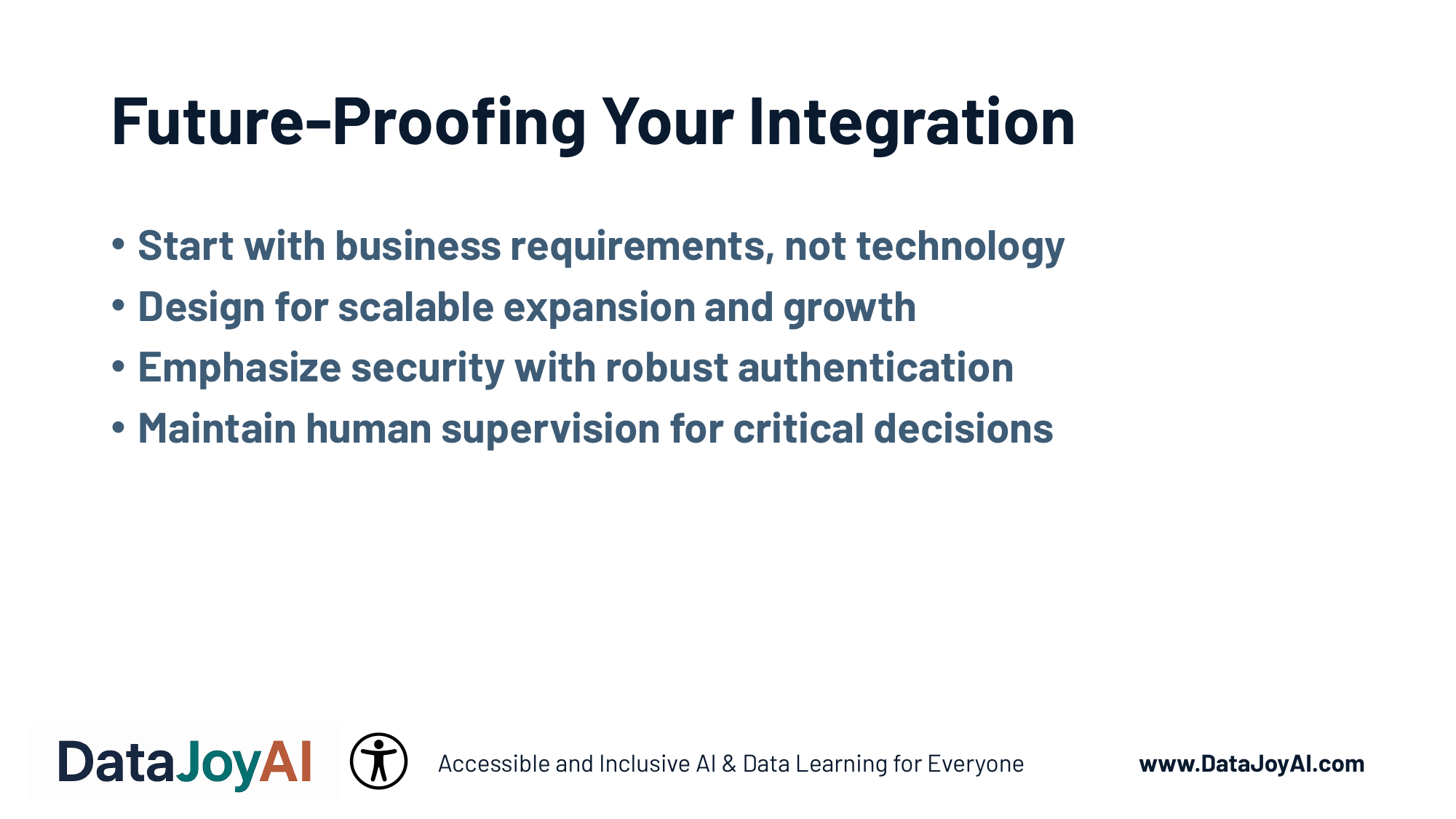

# Future-Proofing Your Integration
Start with business requirements, not technology
Design for scalable expansion and growth
Emphasize security with robust authentication
Maintain human supervision for critical decisions